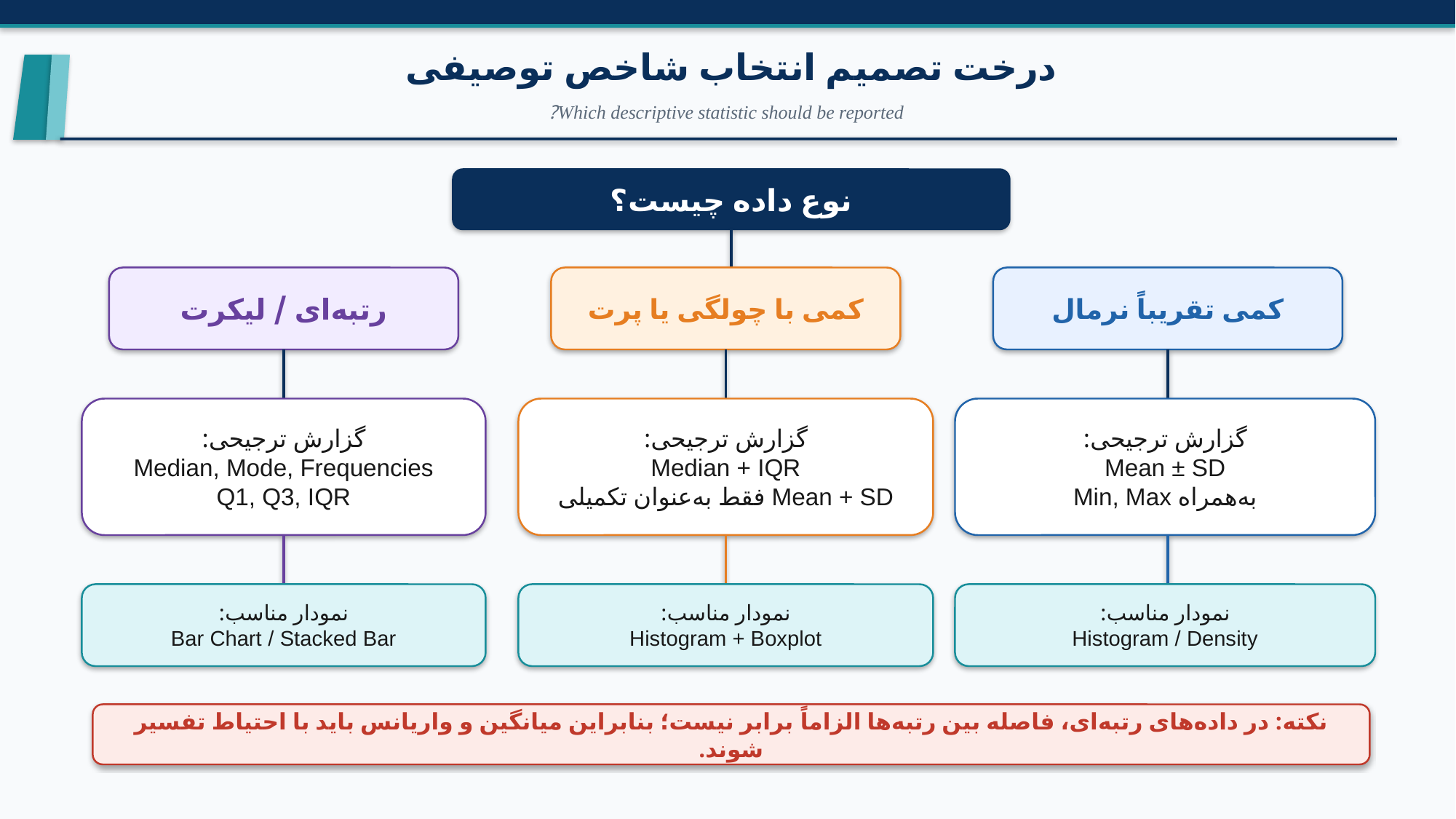

درخت تصمیم انتخاب شاخص توصیفی

Which descriptive statistic should be reported?

نوع داده چیست؟
رتبه‌ای / لیکرت
کمی با چولگی یا پرت
کمی تقریباً نرمال
گزارش ترجیحی:
Median, Mode, Frequencies
Q1, Q3, IQR
گزارش ترجیحی:
Median + IQR
Mean + SD فقط به‌عنوان تکمیلی
گزارش ترجیحی:
Mean ± SD
به‌همراه Min, Max
نمودار مناسب:
Bar Chart / Stacked Bar
نمودار مناسب:
Histogram + Boxplot
نمودار مناسب:
Histogram / Density
نکته: در داده‌های رتبه‌ای، فاصله بین رتبه‌ها الزاماً برابر نیست؛ بنابراین میانگین و واریانس باید با احتیاط تفسیر شوند.